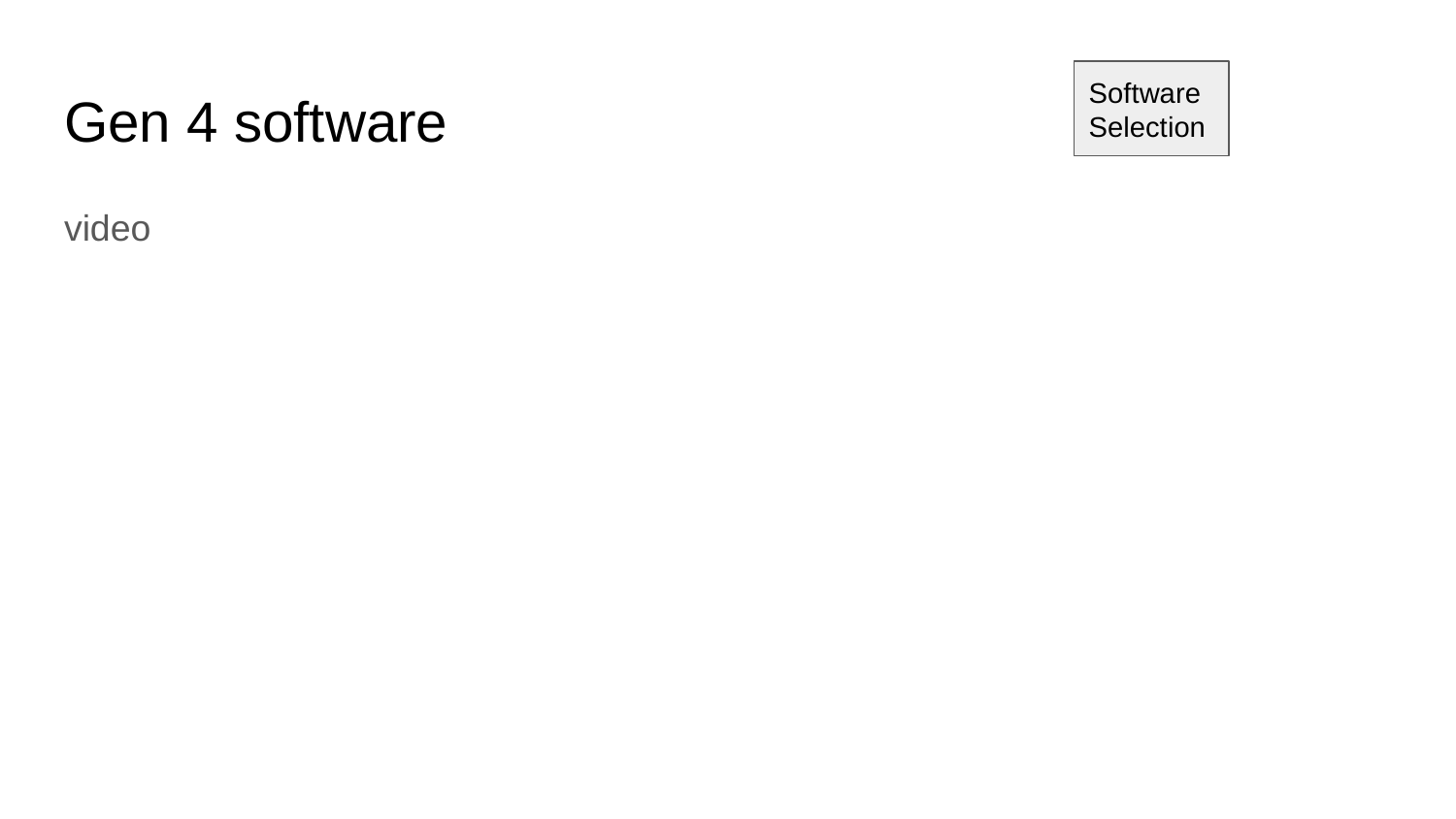

Software Selection
# Gen 4 software

video